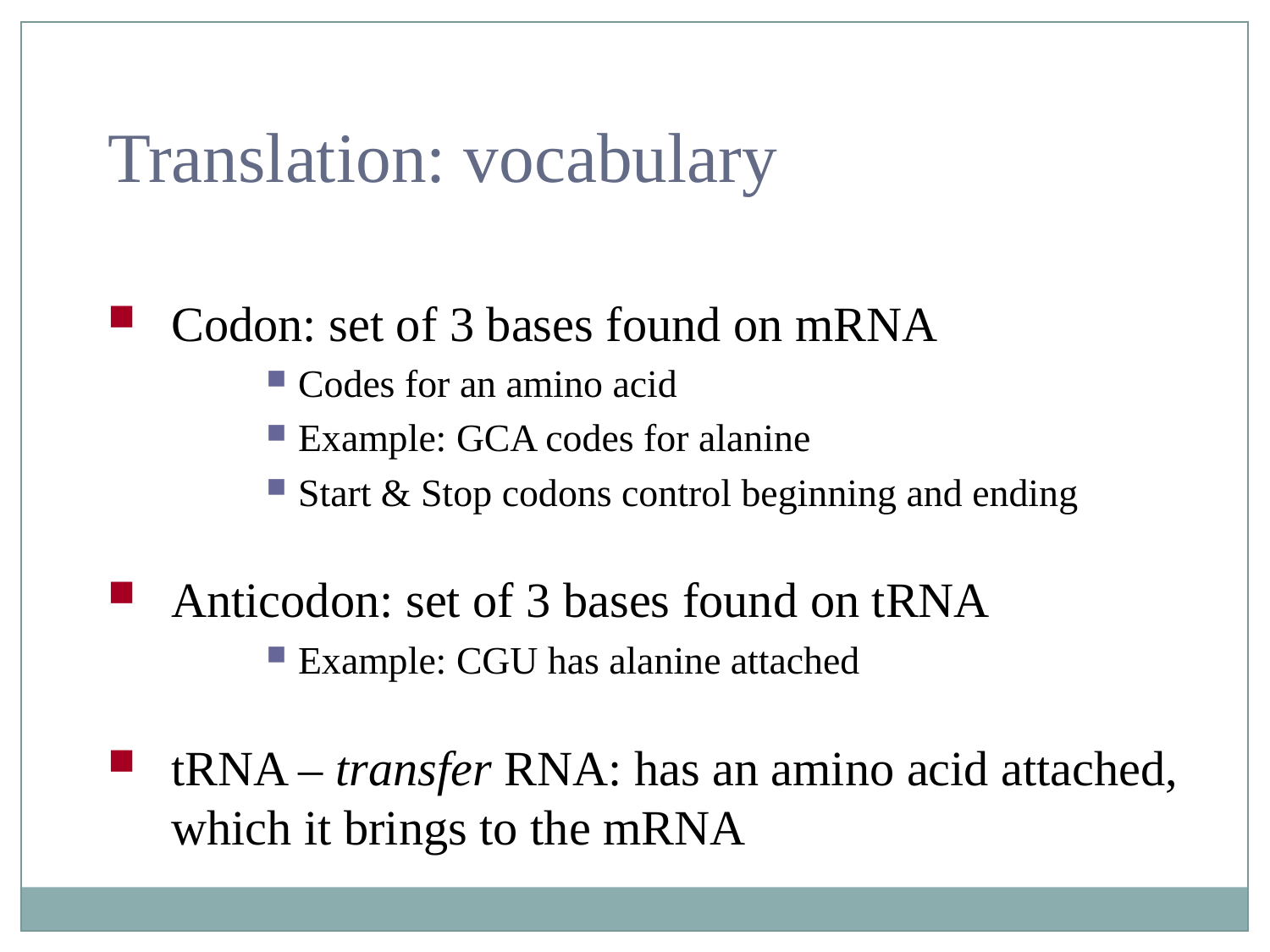

Translation: vocabulary
Codon: set of 3 bases found on mRNA
Codes for an amino acid
Example: GCA codes for alanine
Start & Stop codons control beginning and ending

Anticodon: set of 3 bases found on tRNA
Example: CGU has alanine attached

tRNA – transfer RNA: has an amino acid attached, which it brings to the mRNA